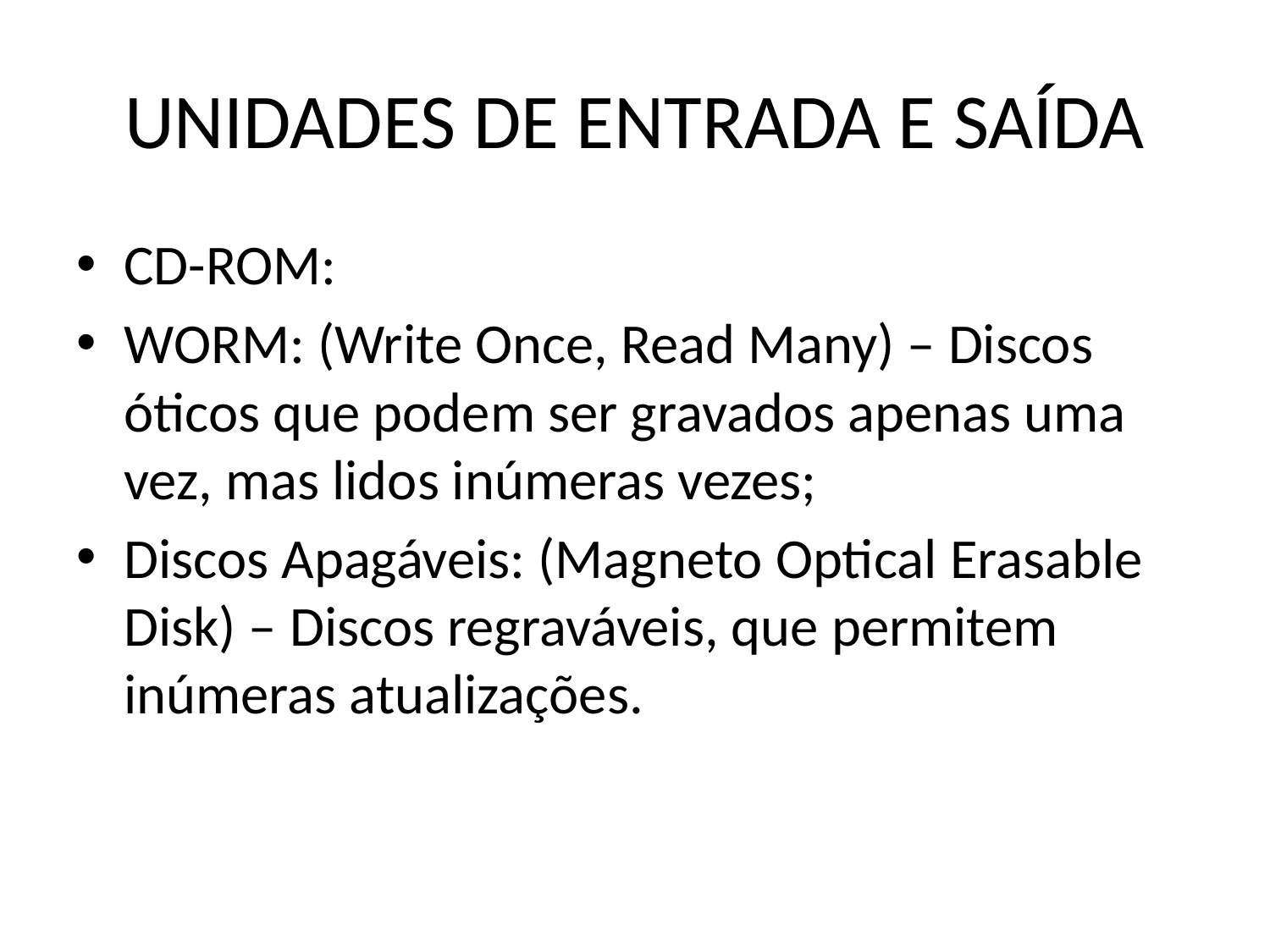

# UNIDADES DE ENTRADA E SAÍDA
CD-ROM:
WORM: (Write Once, Read Many) – Discos óticos que podem ser gravados apenas uma vez, mas lidos inúmeras vezes;
Discos Apagáveis: (Magneto Optical Erasable Disk) – Discos regraváveis, que permitem inúmeras atualizações.